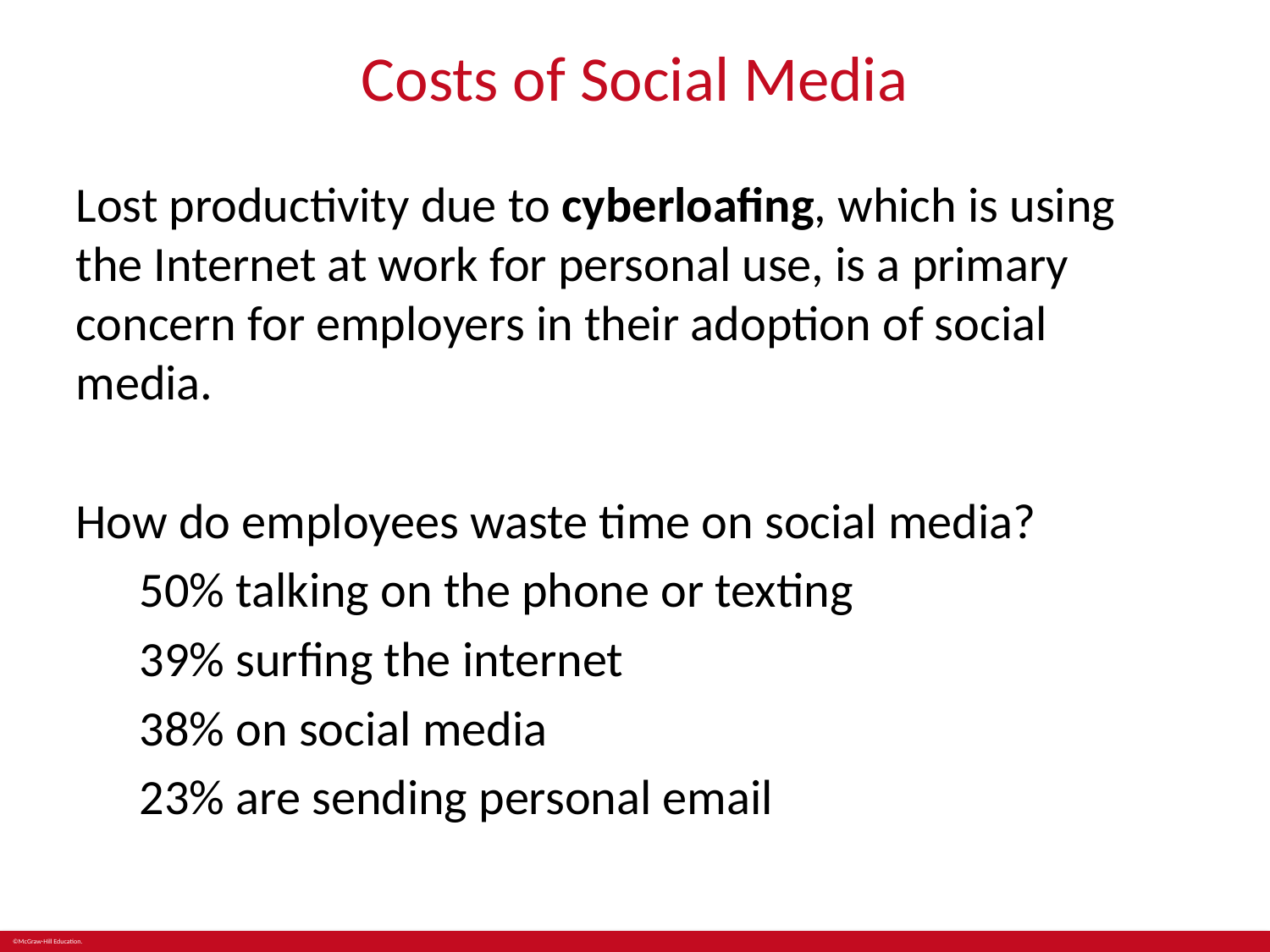

# Costs of Social Media
Lost productivity due to cyberloafing, which is using the Internet at work for personal use, is a primary concern for employers in their adoption of social media.

How do employees waste time on social media?
50% talking on the phone or texting
39% surfing the internet
38% on social media
23% are sending personal email